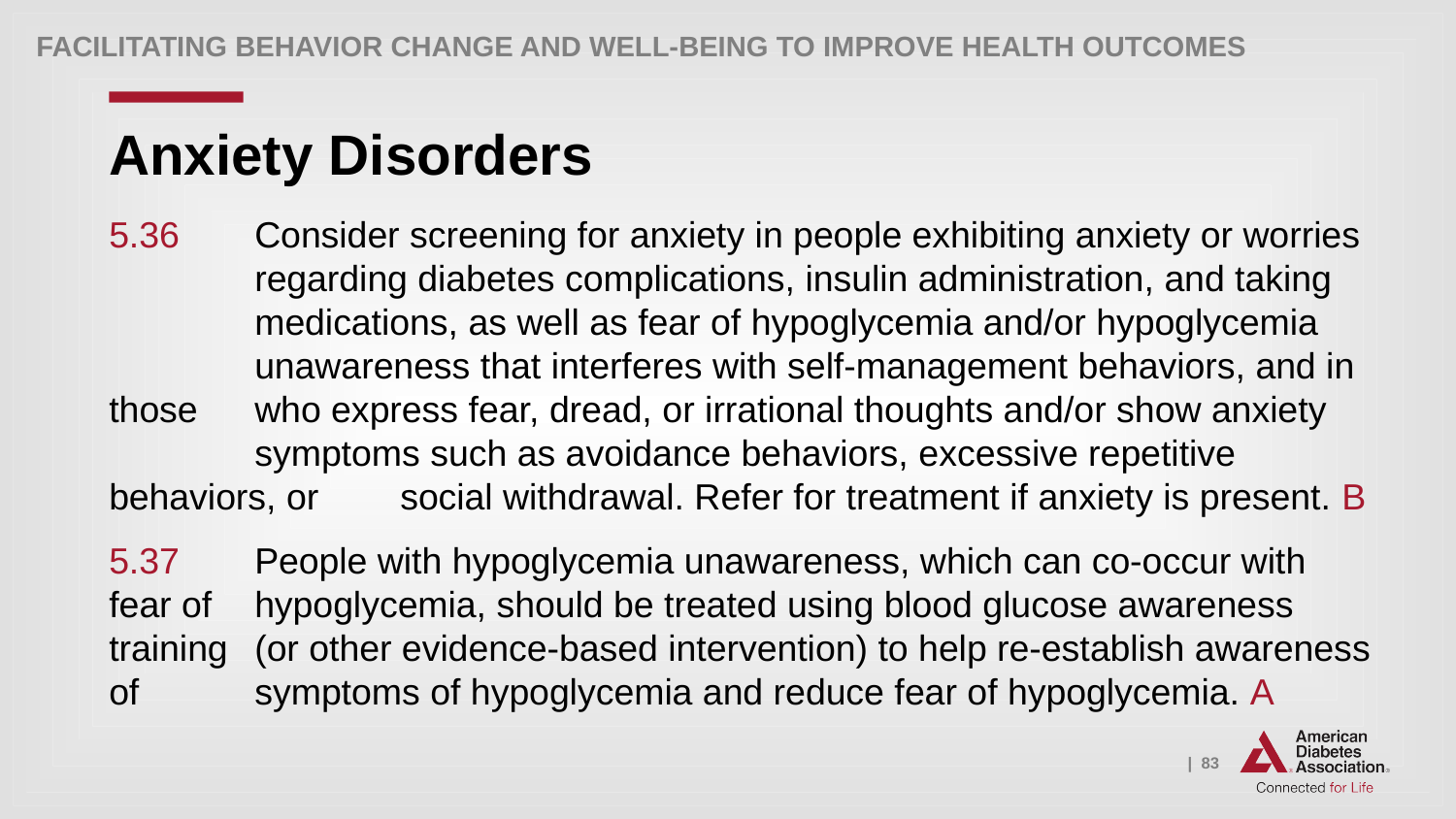

Facilitating Behavior Change and Well-being to Improve Health Outcomes
# Anxiety Disorders
5.36 	Consider screening for anxiety in people exhibiting anxiety or worries 	regarding diabetes complications, insulin administration, and taking 	medications, as well as fear of hypoglycemia and/or hypoglycemia 	unawareness that interferes with self-management behaviors, and in those 	who express fear, dread, or irrational thoughts and/or show anxiety 	symptoms such as avoidance behaviors, excessive repetitive behaviors, or 	social withdrawal. Refer for treatment if anxiety is present. B
5.37 	People with hypoglycemia unawareness, which can co-occur with fear of 	hypoglycemia, should be treated using blood glucose awareness training 	(or other evidence-based intervention) to help re-establish awareness of 	symptoms of hypoglycemia and reduce fear of hypoglycemia. A